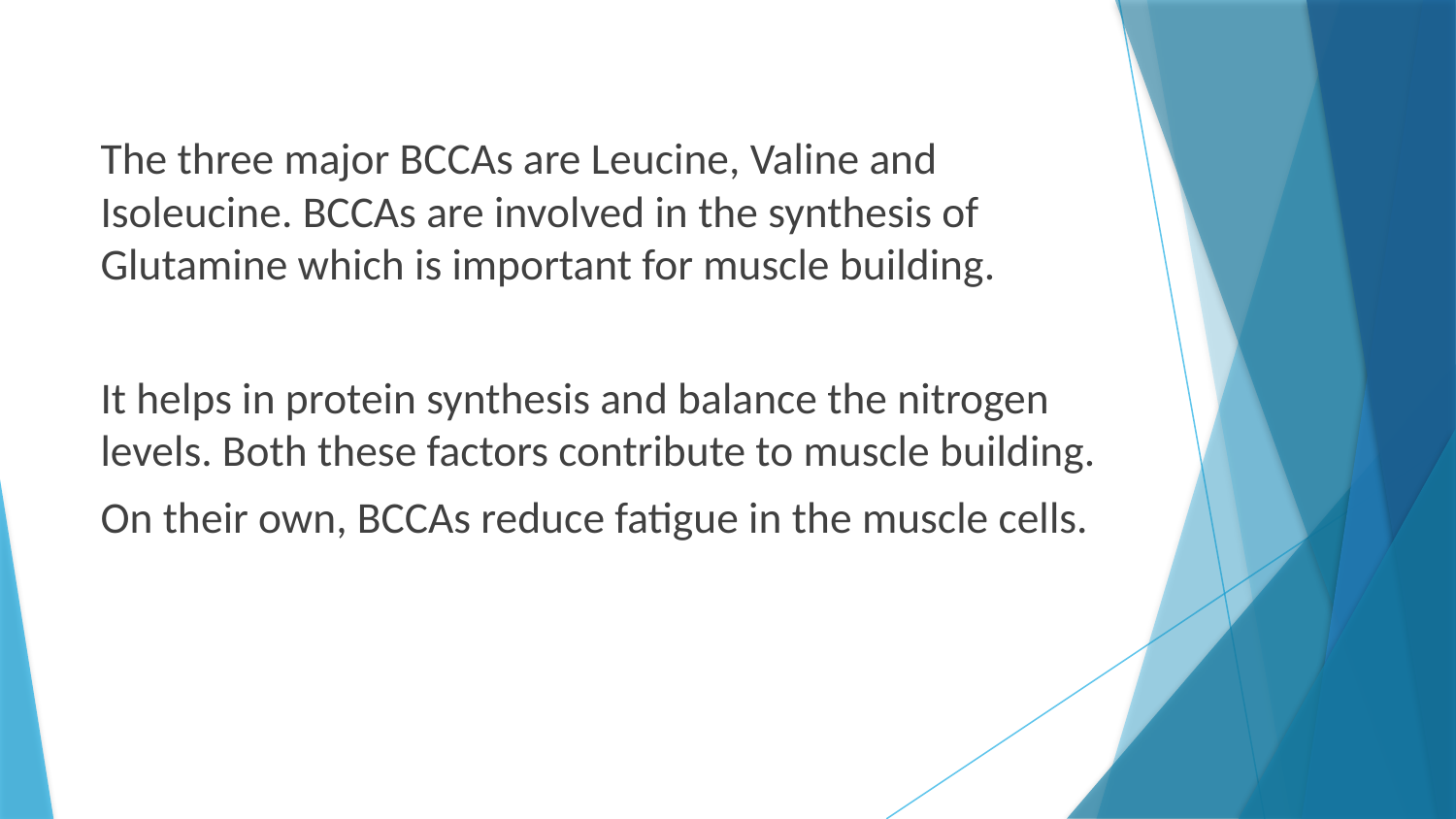

The three major BCCAs are Leucine, Valine and Isoleucine. BCCAs are involved in the synthesis of Glutamine which is important for muscle building.

It helps in protein synthesis and balance the nitrogen levels. Both these factors contribute to muscle building.
On their own, BCCAs reduce fatigue in the muscle cells.